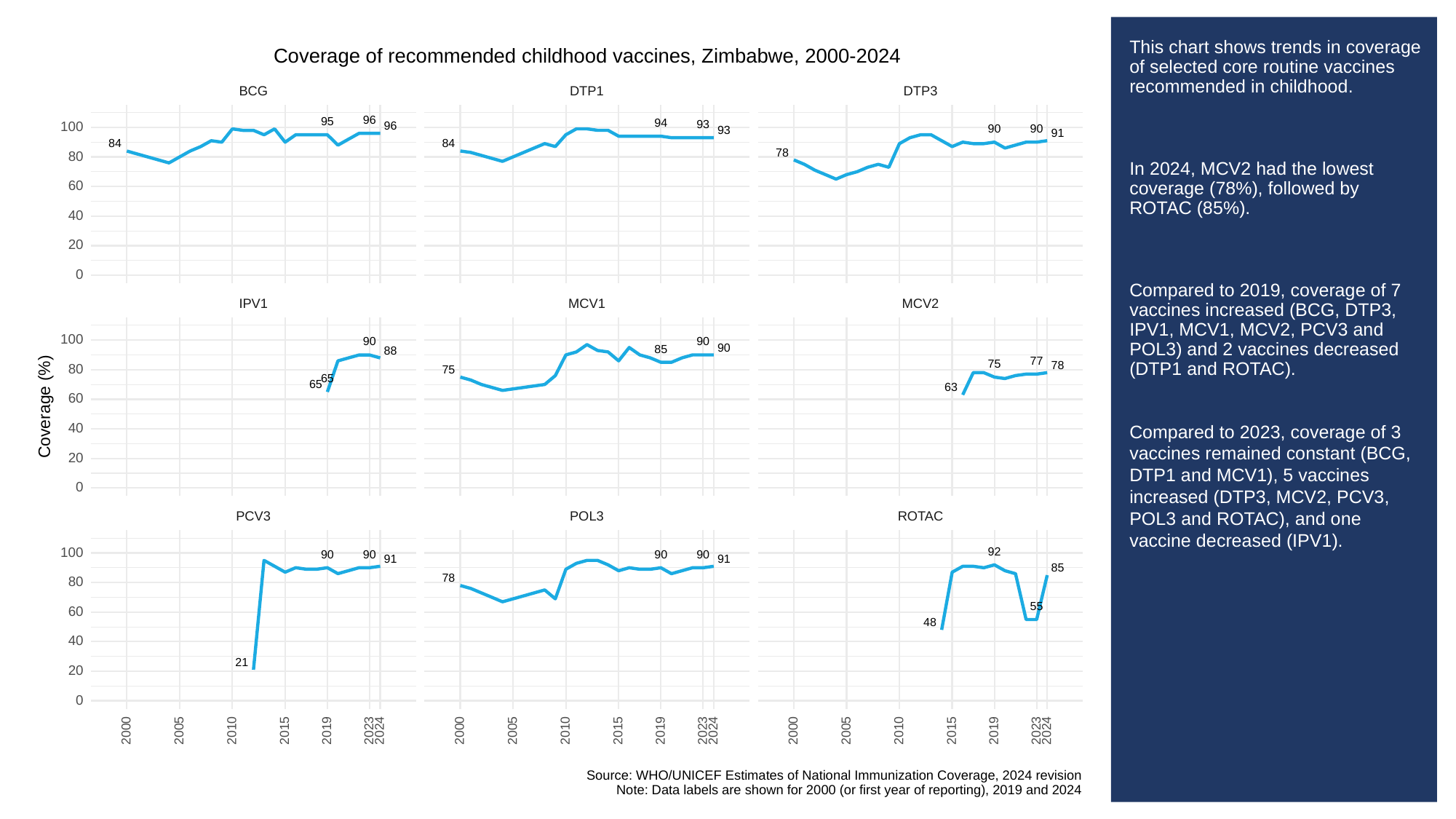

# This chart shows trends in coverage of selected core routine vaccines recommended in childhood.

In 2024, MCV2 had the lowest coverage (78%), followed by ROTAC (85%).

Compared to 2019, coverage of 7 vaccines increased (BCG, DTP3, IPV1, MCV1, MCV2, PCV3 and POL3) and 2 vaccines decreased (DTP1 and ROTAC).

Compared to 2023, coverage of 3 vaccines remained constant (BCG, DTP1 and MCV1), 5 vaccines increased (DTP3, MCV2, PCV3, POL3 and ROTAC), and one vaccine decreased (IPV1).

Coverage of recommended childhood vaccines, Zimbabwe, 2000-2024
BCG
DTP3
DTP1

96
95
94
93
96
100
90
90
93

91

84
84

78
80

60

40

20

0

MCV1
MCV2
IPV1

100
90
90

90

85
88

77
75
78
80
75

65
65
63

60
Coverage (%)

40

20

0

POL3
PCV3
ROTAC

100
92
90
90
90
90

91
91

85

78
80

55
60

48

40

21
20

0

2023
2023
2023
2000
2005
2010
2015
2019
2024
2000
2005
2010
2015
2019
2024
2000
2005
2010
2015
2019
2024
Source: WHO/UNICEF Estimates of National Immunization Coverage, 2024 revision
Note: Data labels are shown for 2000 (or first year of reporting), 2019 and 2024